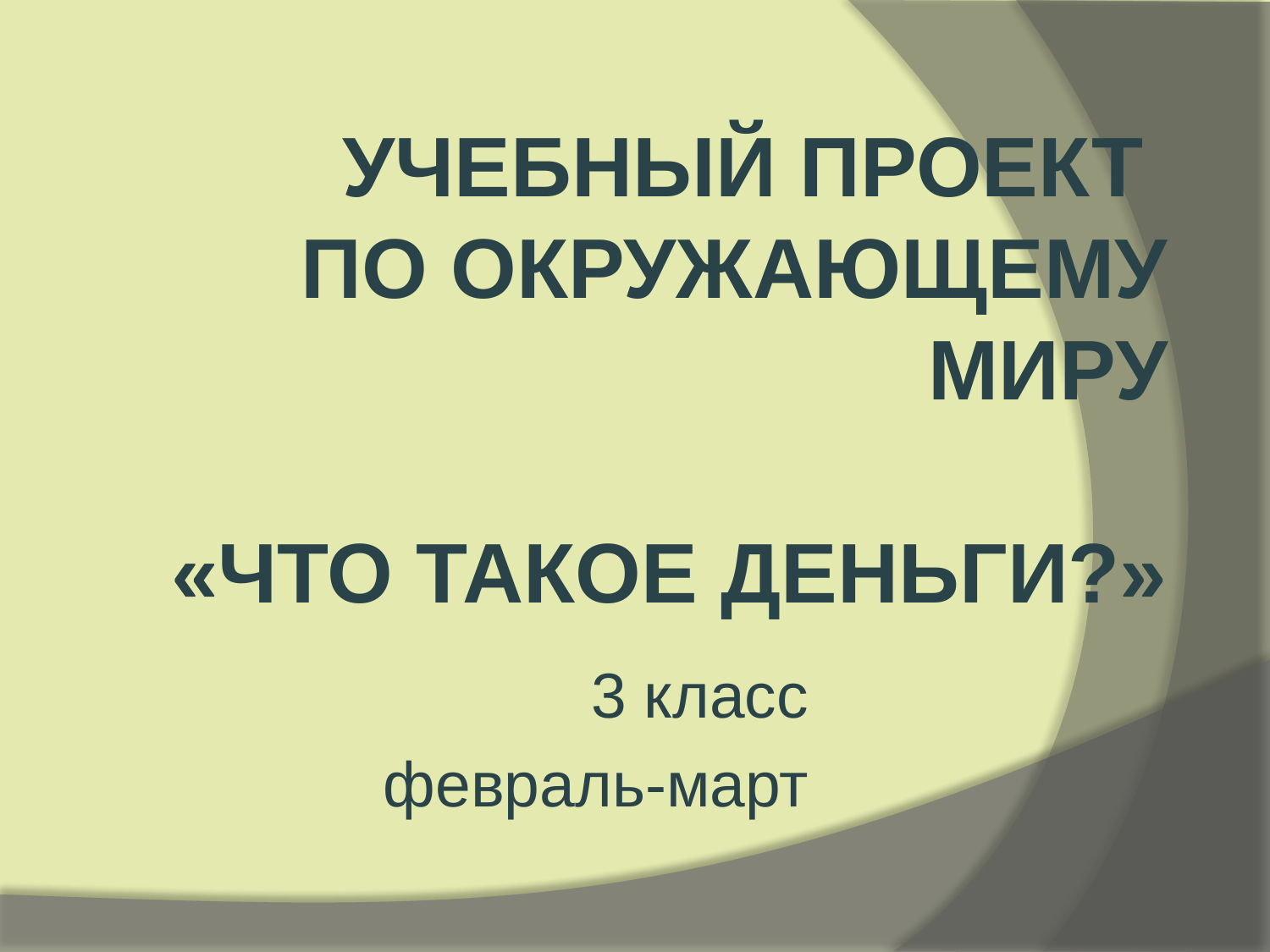

# Учебный проект по Окружающему миру «Что такое деньги?»
3 класс
февраль-март